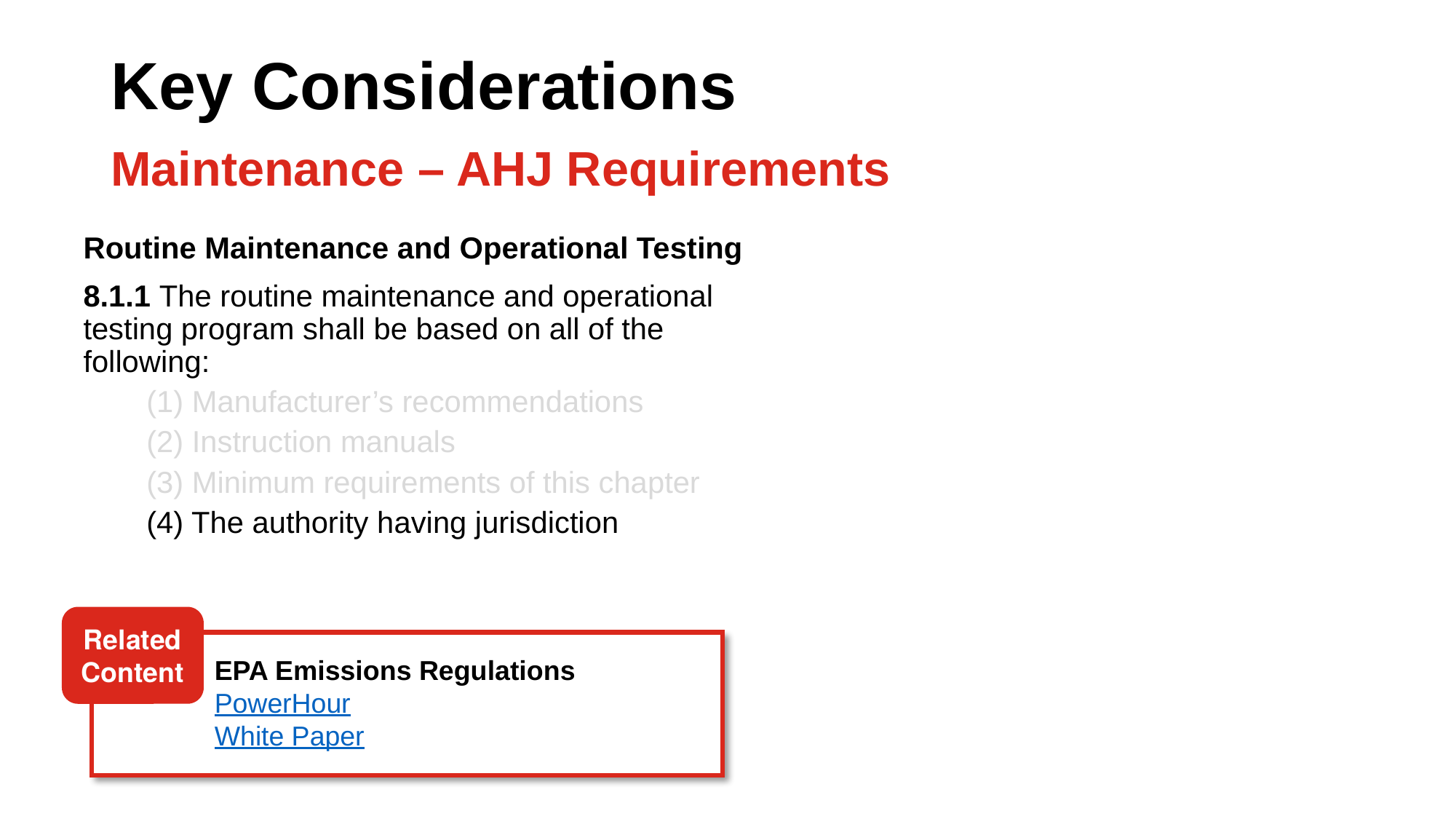

# Key Considerations Maintenance – AHJ Requirements
Routine Maintenance and Operational Testing
8.1.1 The routine maintenance and operational testing program shall be based on all of the following:
 (1) Manufacturer’s recommendations
 (2) Instruction manuals
 (3) Minimum requirements of this chapter
 (4) The authority having jurisdiction

Related Content
EPA Emissions Regulations
PowerHour
White Paper